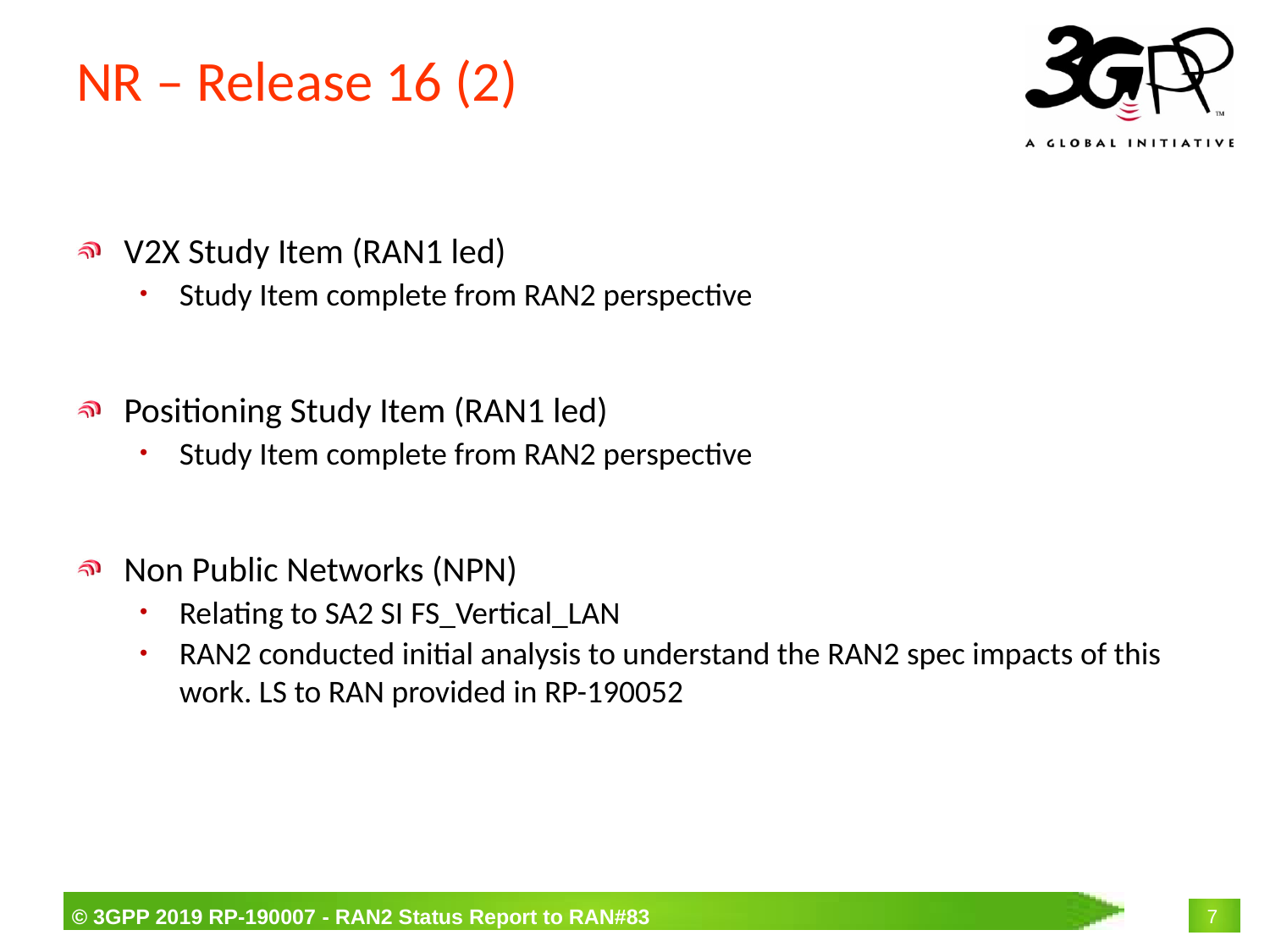

# NR – Release 16 (2)
V2X Study Item (RAN1 led)
Study Item complete from RAN2 perspective

Positioning Study Item (RAN1 led)
Study Item complete from RAN2 perspective

Non Public Networks (NPN)
Relating to SA2 SI FS_Vertical_LAN
RAN2 conducted initial analysis to understand the RAN2 spec impacts of this work. LS to RAN provided in RP-190052